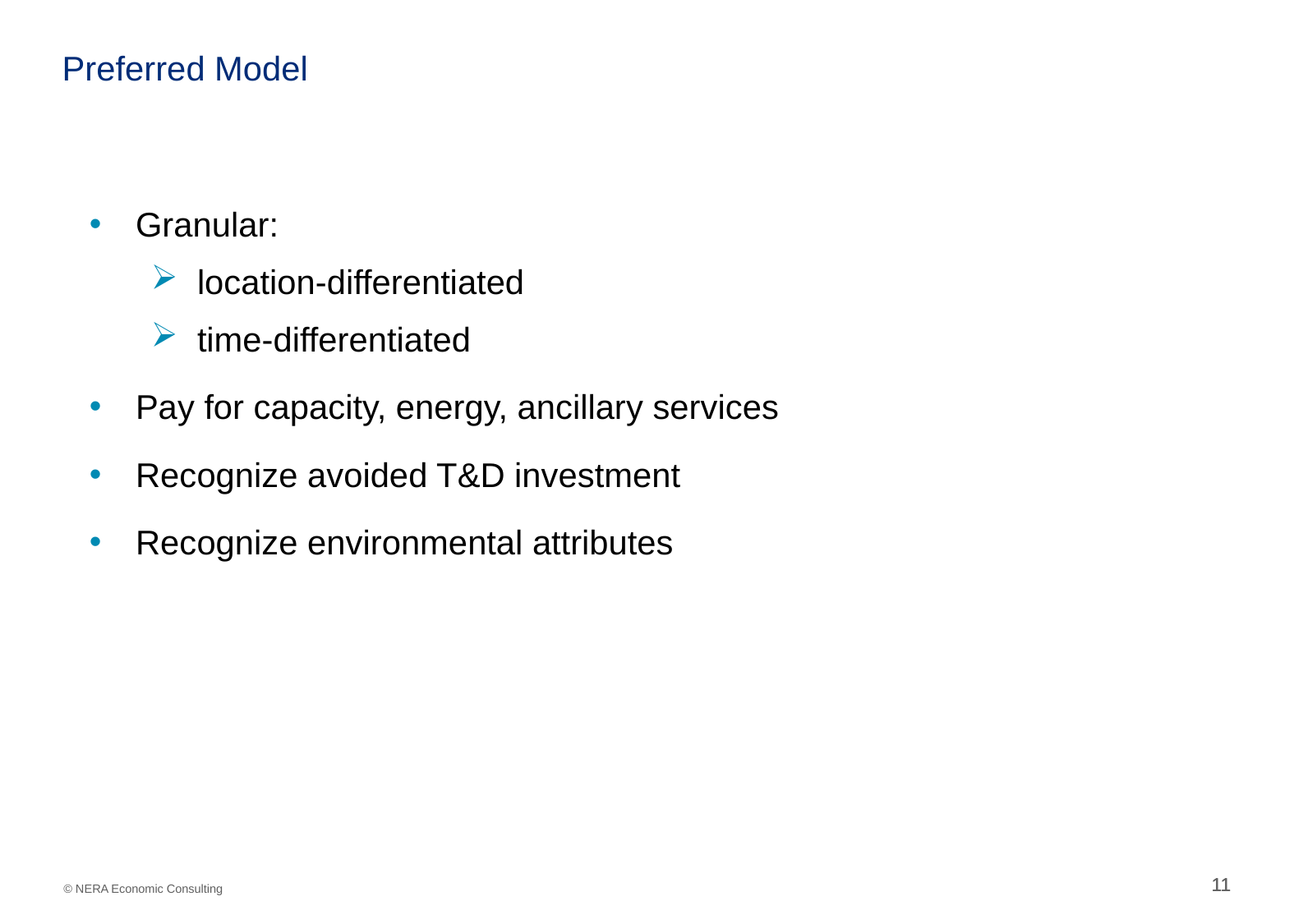

# Preferred Model
Granular:
location-differentiated
time-differentiated
Pay for capacity, energy, ancillary services
Recognize avoided T&D investment
Recognize environmental attributes